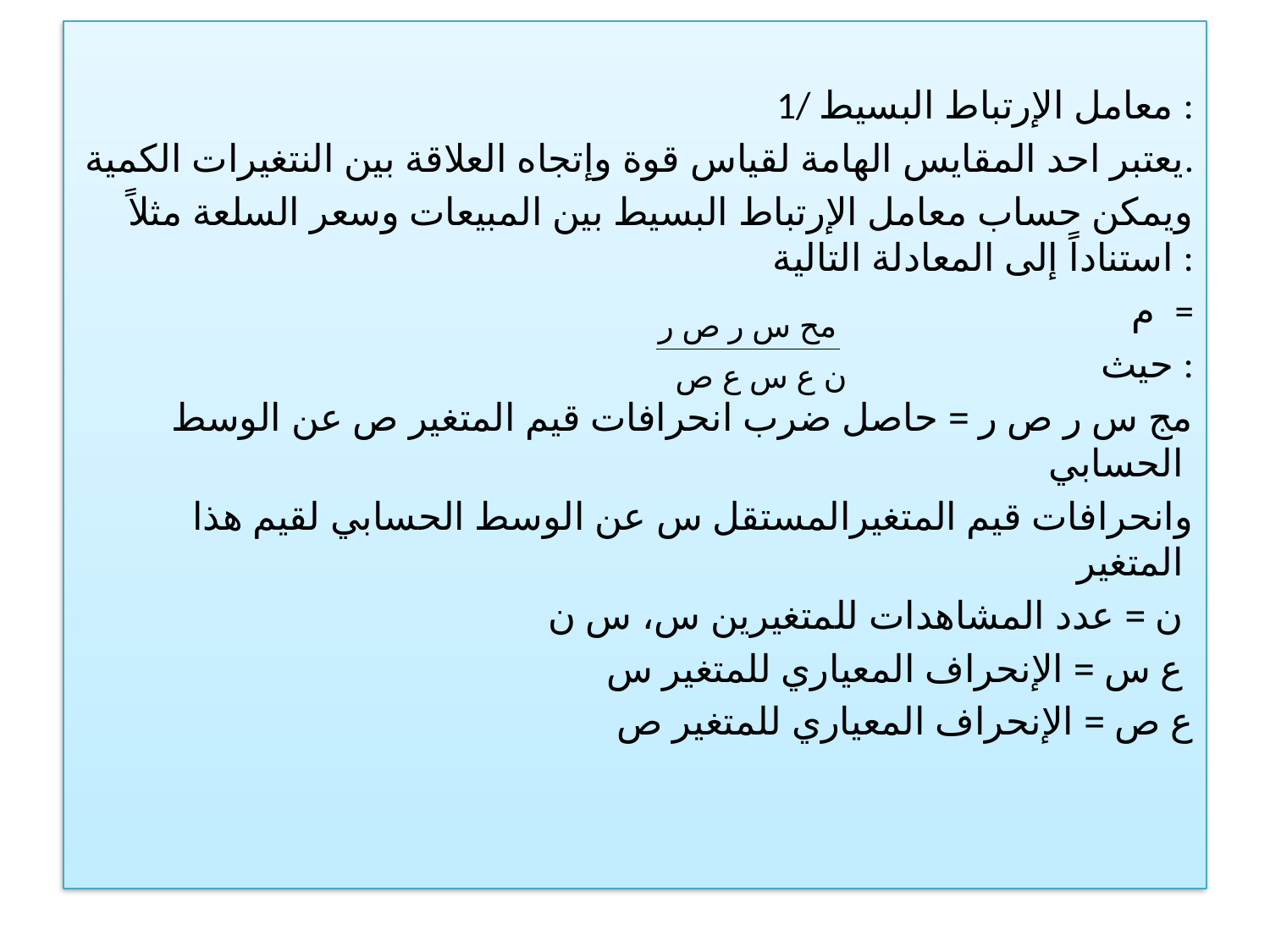

1/ معامل الإرتباط البسيط :
يعتبر احد المقايس الهامة لقياس قوة وإتجاه العلاقة بين النتغيرات الكمية.
ويمكن حساب معامل الإرتباط البسيط بين المبيعات وسعر السلعة مثلاً استناداً إلى المعادلة التالية :
                       م  =
حيث :
مج س ر ص ر = حاصل ضرب انحرافات قيم المتغير ص عن الوسط الحسابي
وانحرافات قيم المتغيرالمستقل س عن الوسط الحسابي لقيم هذا المتغير
ن = عدد المشاهدات للمتغيرين س، س ن
ع س = الإنحراف المعياري للمتغير س
ع ص = الإنحراف المعياري للمتغير ص

مح س ر ص ر
ن ع س ع ص